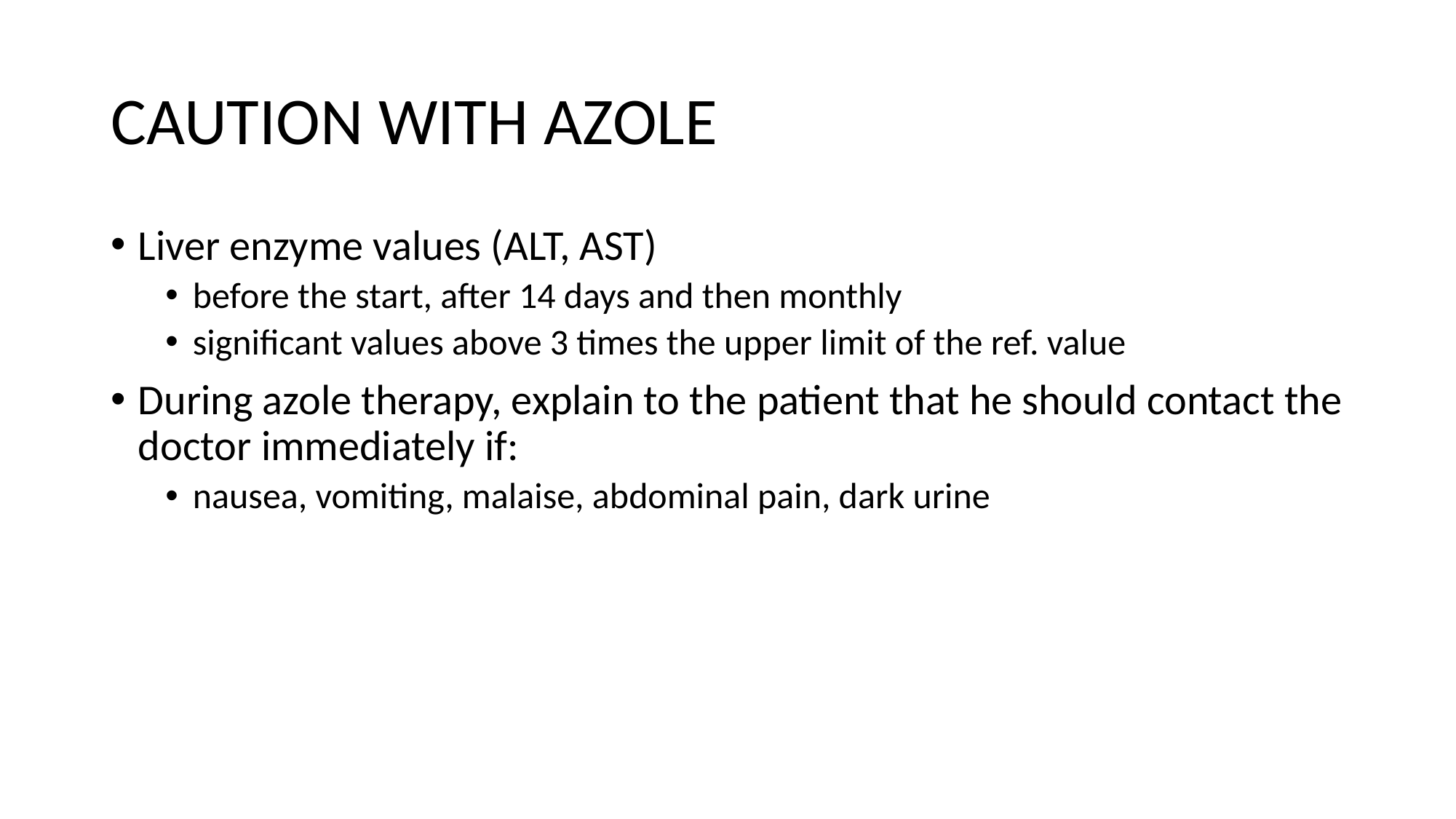

# CAUTION WITH AZOLE
Liver enzyme values (ALT, AST)
before the start, after 14 days and then monthly
significant values above 3 times the upper limit of the ref. value
During azole therapy, explain to the patient that he should contact the doctor immediately if:
nausea, vomiting, malaise, abdominal pain, dark urine